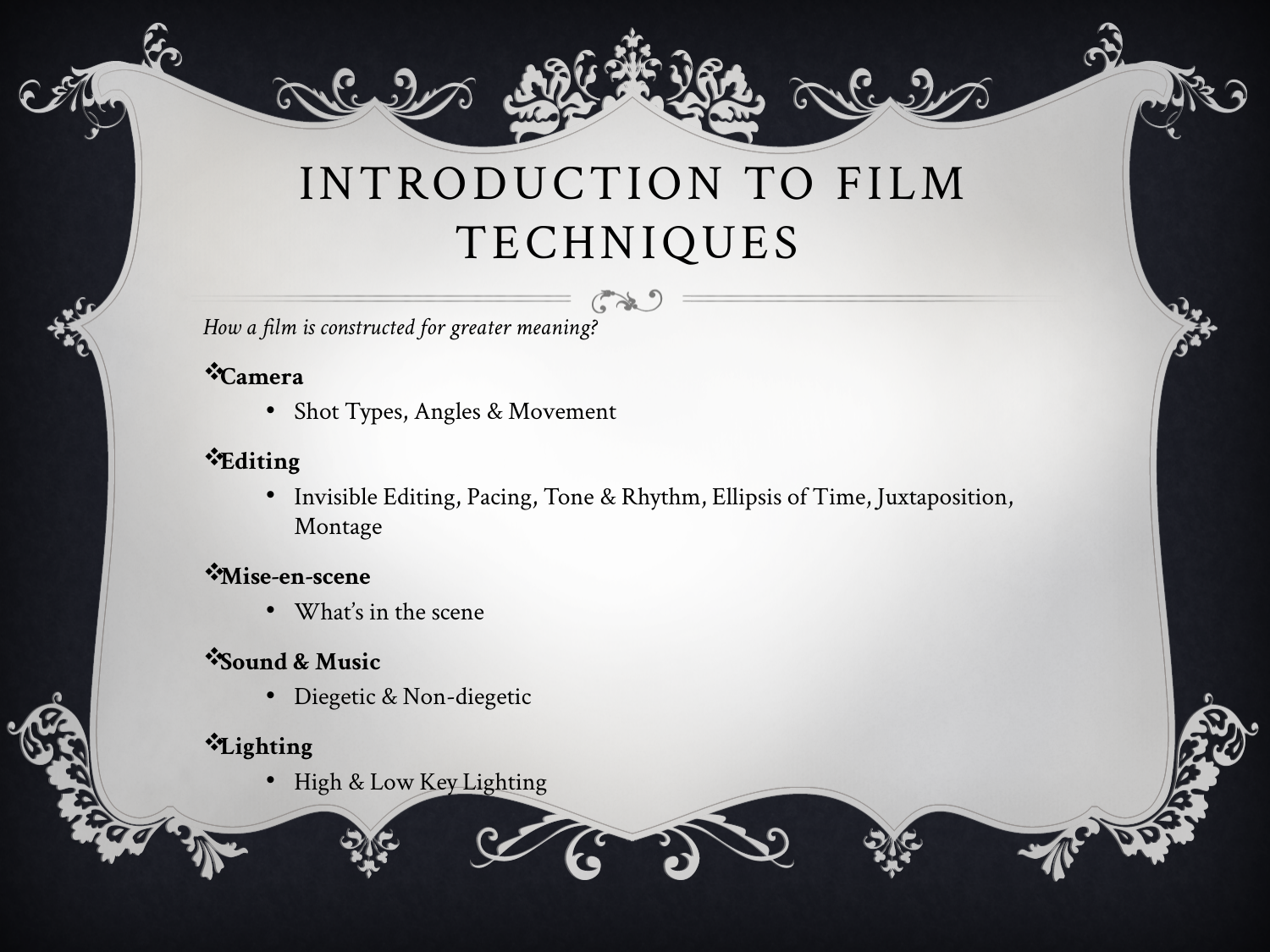

# Introduction to film techniques
How a film is constructed for greater meaning?
Camera
Shot Types, Angles & Movement
Editing
Invisible Editing, Pacing, Tone & Rhythm, Ellipsis of Time, Juxtaposition, Montage
Mise-en-scene
What’s in the scene
Sound & Music
Diegetic & Non-diegetic
Lighting
High & Low Key Lighting